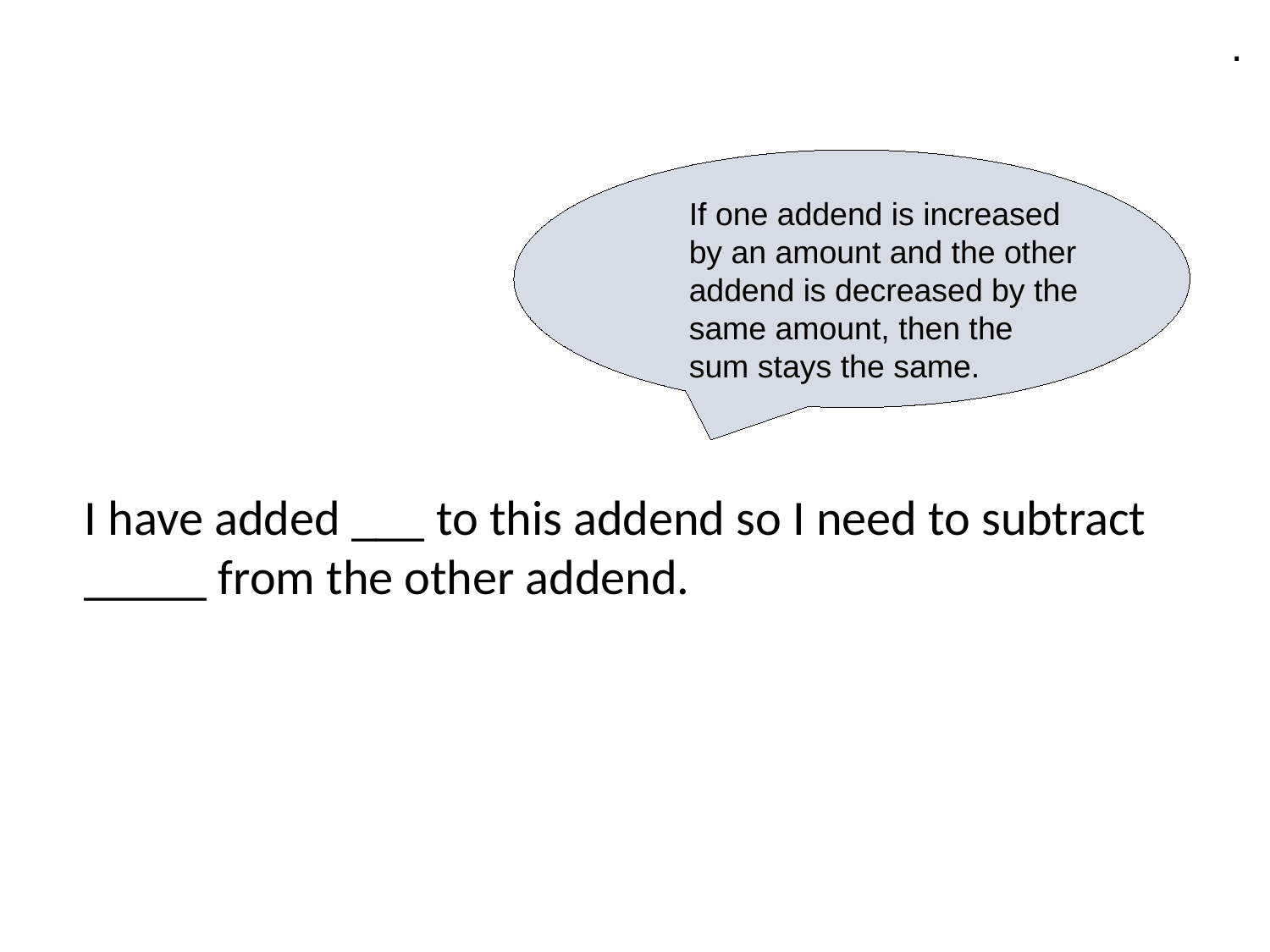

# .
If one addend is increased by an amount and the other addend is decreased by the same amount, then the sum stays the same.
I have added ___ to this addend so I need to subtract _____ from the other addend.